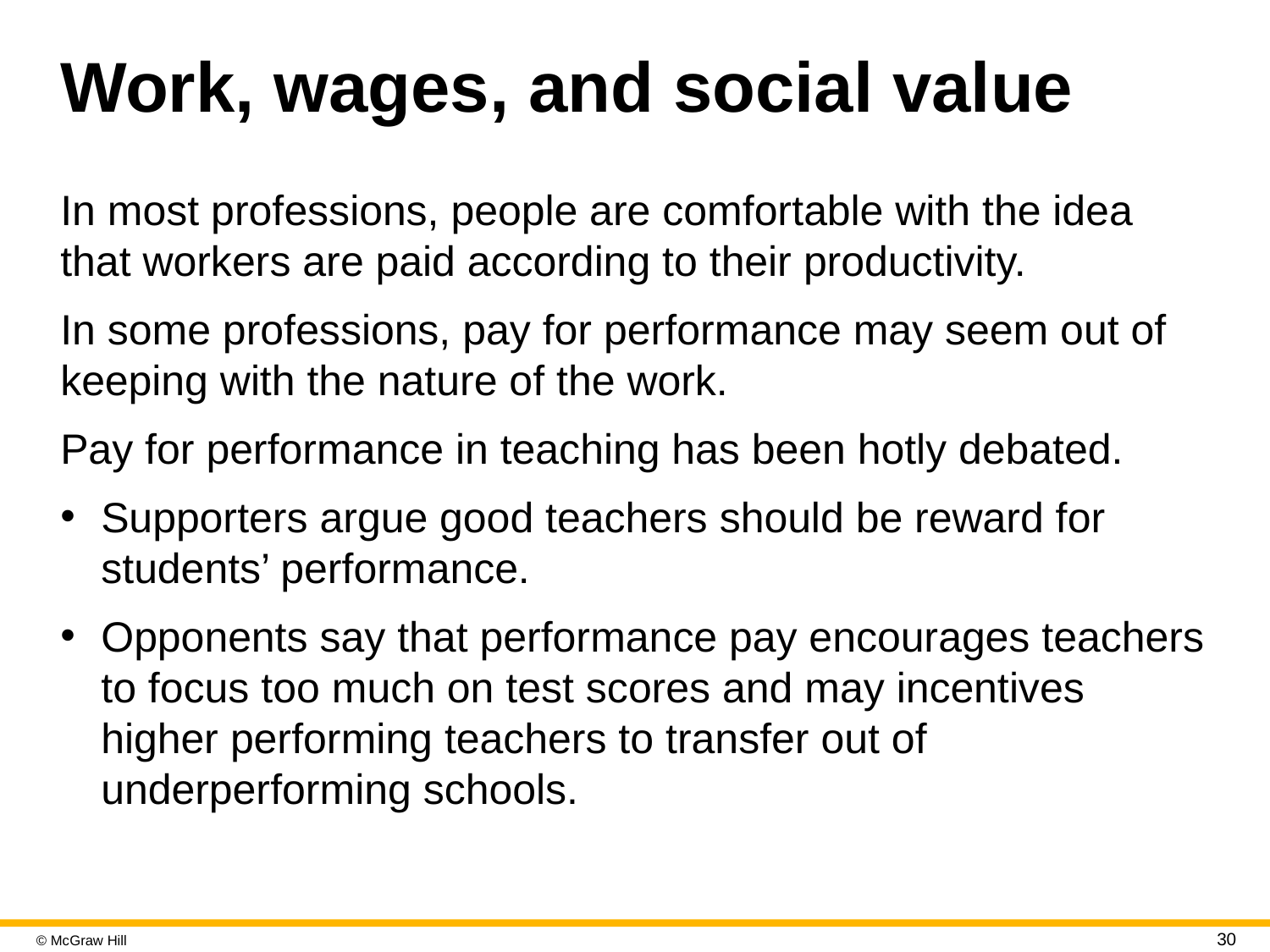

# Work, wages, and social value
In most professions, people are comfortable with the idea that workers are paid according to their productivity.
In some professions, pay for performance may seem out of keeping with the nature of the work.
Pay for performance in teaching has been hotly debated.
Supporters argue good teachers should be reward for students’ performance.
Opponents say that performance pay encourages teachers to focus too much on test scores and may incentives higher performing teachers to transfer out of underperforming schools.